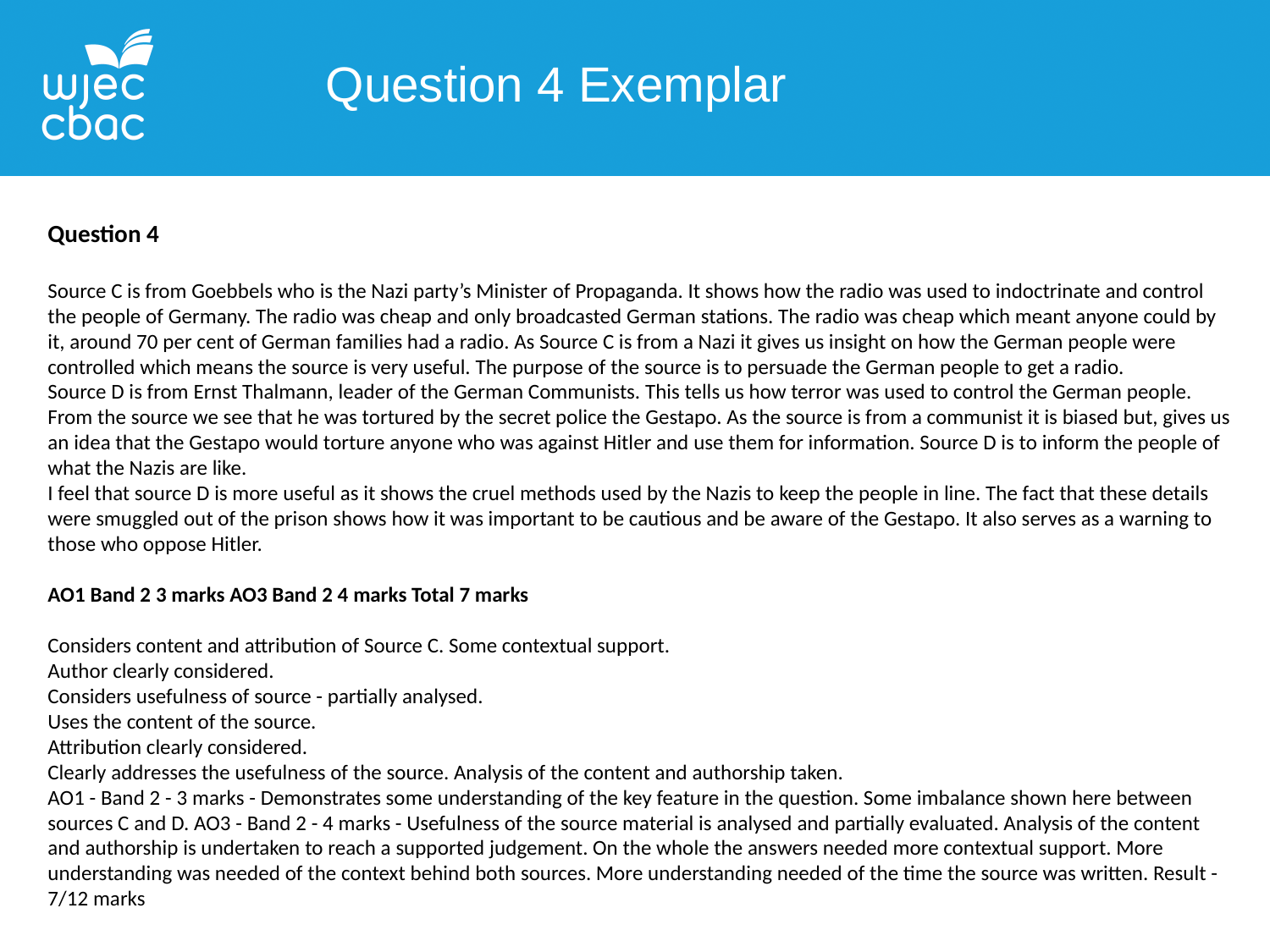

Question 4 Exemplar

Question 4

Source C is from Goebbels who is the Nazi party’s Minister of Propaganda. It shows how the radio was used to indoctrinate and control the people of Germany. The radio was cheap and only broadcasted German stations. The radio was cheap which meant anyone could by it, around 70 per cent of German families had a radio. As Source C is from a Nazi it gives us insight on how the German people were controlled which means the source is very useful. The purpose of the source is to persuade the German people to get a radio.
Source D is from Ernst Thalmann, leader of the German Communists. This tells us how terror was used to control the German people. From the source we see that he was tortured by the secret police the Gestapo. As the source is from a communist it is biased but, gives us an idea that the Gestapo would torture anyone who was against Hitler and use them for information. Source D is to inform the people of what the Nazis are like.
I feel that source D is more useful as it shows the cruel methods used by the Nazis to keep the people in line. The fact that these details were smuggled out of the prison shows how it was important to be cautious and be aware of the Gestapo. It also serves as a warning to those who oppose Hitler.

AO1 Band 2 3 marks AO3 Band 2 4 marks Total 7 marks

Considers content and attribution of Source C. Some contextual support.
Author clearly considered.
Considers usefulness of source - partially analysed.
Uses the content of the source.
Attribution clearly considered.
Clearly addresses the usefulness of the source. Analysis of the content and authorship taken.
AO1 - Band 2 - 3 marks - Demonstrates some understanding of the key feature in the question. Some imbalance shown here between sources C and D. AO3 - Band 2 - 4 marks - Usefulness of the source material is analysed and partially evaluated. Analysis of the content and authorship is undertaken to reach a supported judgement. On the whole the answers needed more contextual support. More understanding was needed of the context behind both sources. More understanding needed of the time the source was written. Result - 7/12 marks